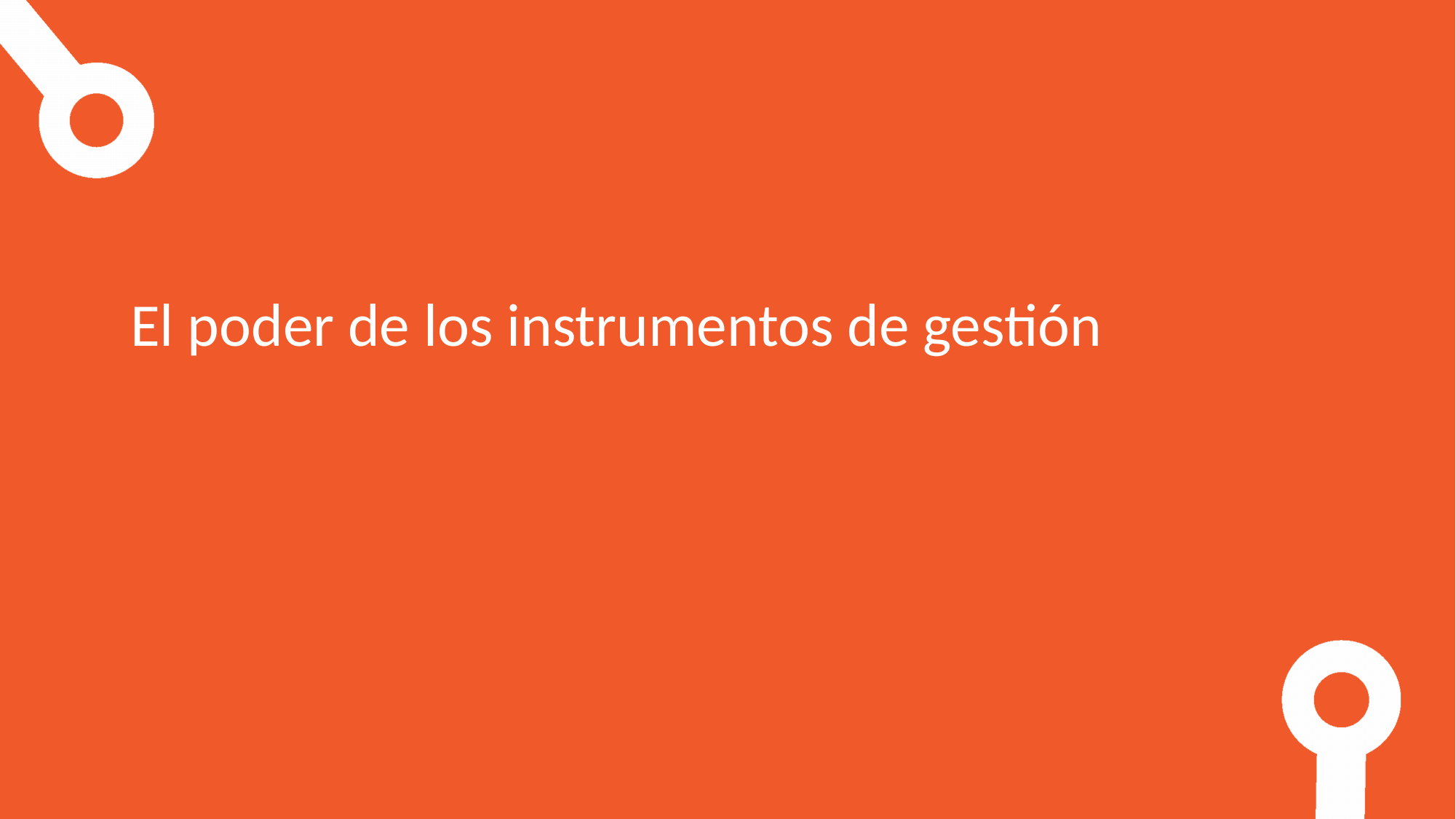

El poder de los instrumentos de gestión